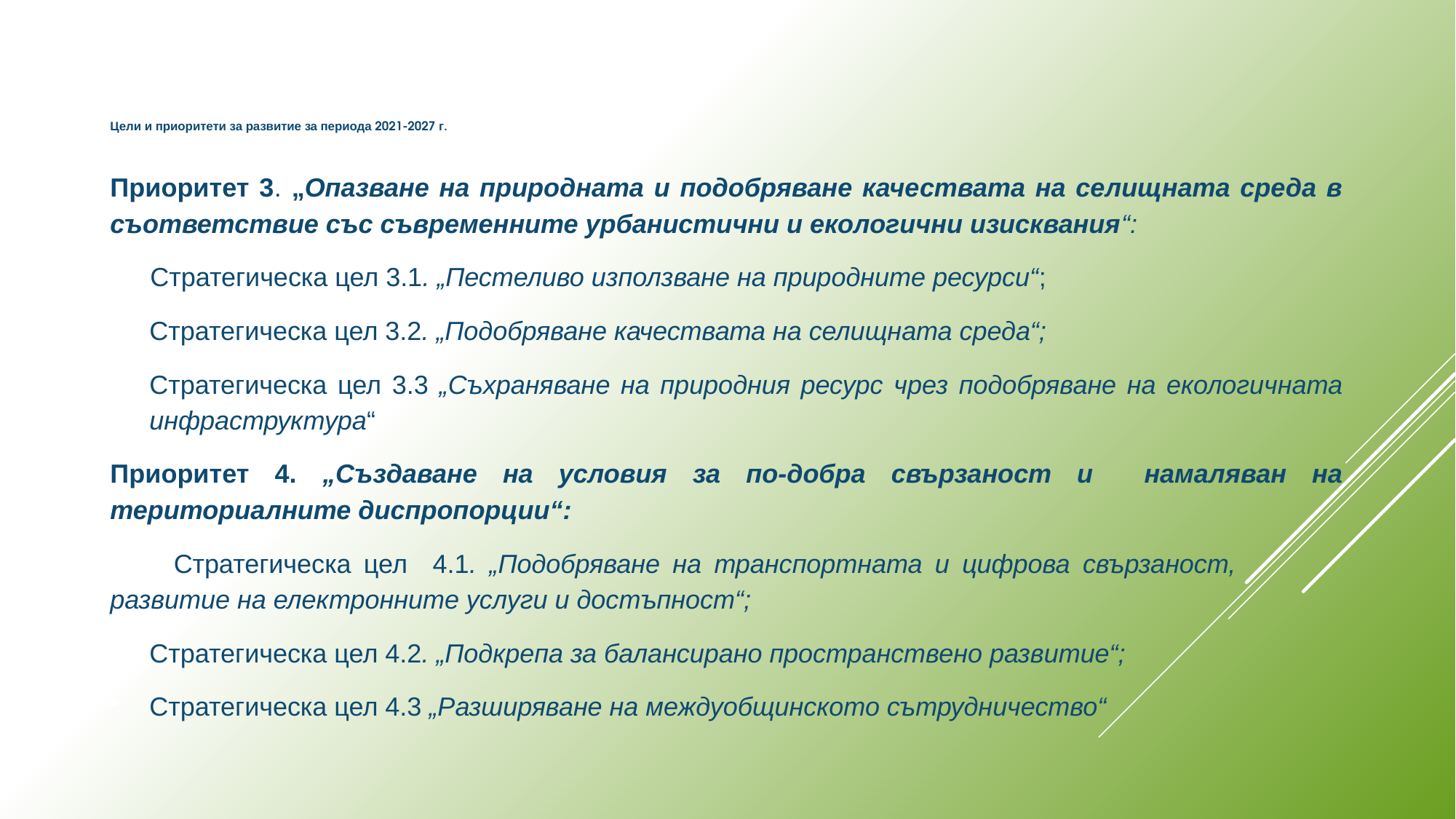

# Цели и приоритети за развитие за периода 2021-2027 г.
Приоритет 3. „Опазване на природната и подобряване качествата на селищната среда в съответствие със съвременните урбанистични и екологични изисквания“:
 Стратегическа цел 3.1. „Пестеливо използване на природните ресурси“;
Стратегическа цел 3.2. „Подобряване качествата на селищната среда“;
Стратегическа цел 3.3 „Съхраняване на природния ресурс чрез подобряване на екологичната инфраструктура“
Приоритет 4. „Създаване на условия за по-добра свързаност и  намаляван на териториалните диспропорции“:
     Стратегическа цел  4.1. „Подобряване на транспортната и цифрова свързаност, 	развитие на електронните услуги и достъпност“;
Стратегическа цел 4.2. „Подкрепа за балансирано пространствено развитие“;
Стратегическа цел 4.3 „Разширяване на междуобщинското сътрудничество“